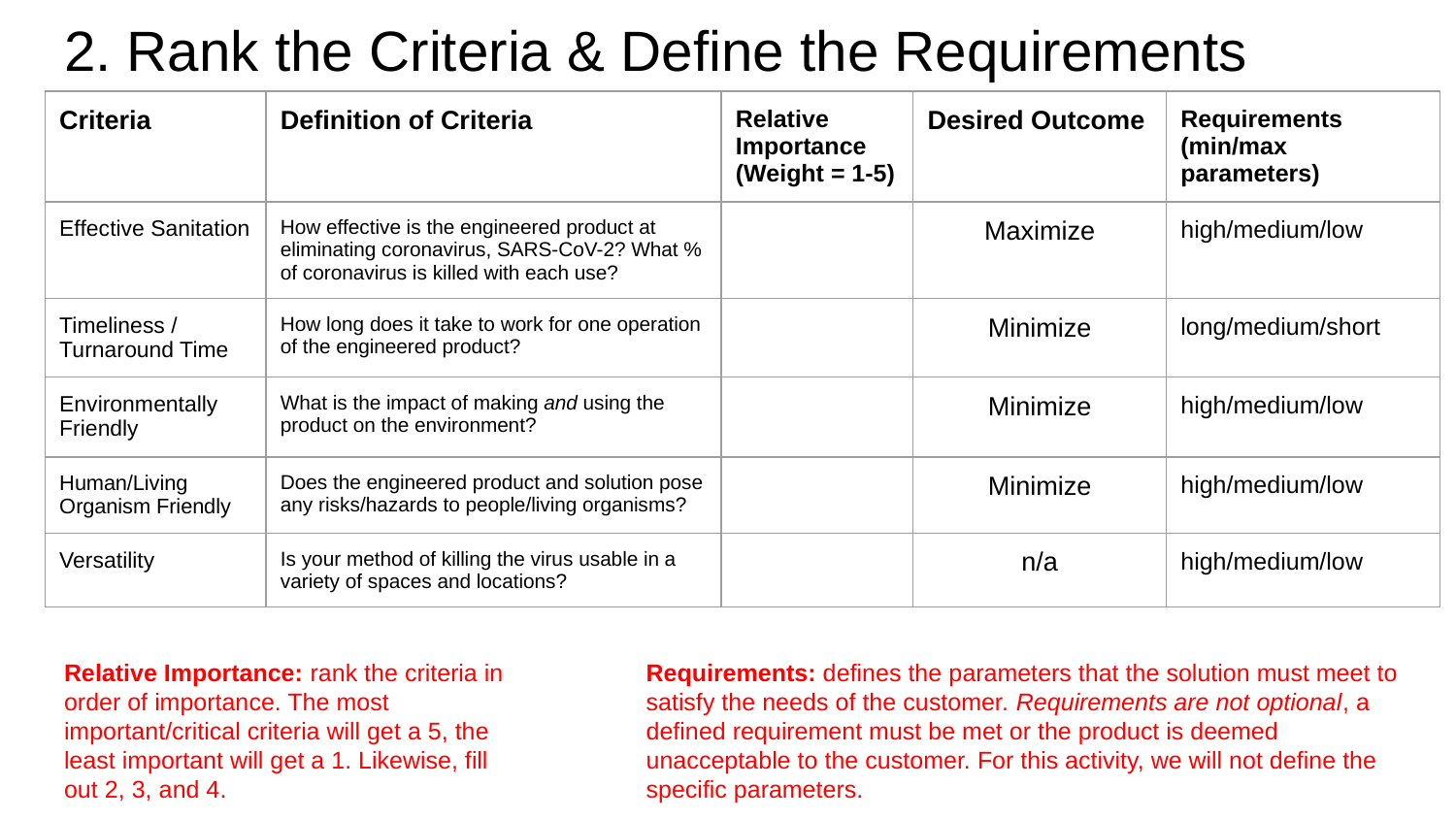

# 2. Rank the Criteria & Define the Requirements
| Criteria | Definition of Criteria | Relative Importance (Weight = 1-5) | Desired Outcome | Requirements (min/max parameters) |
| --- | --- | --- | --- | --- |
| Effective Sanitation | How effective is the engineered product at eliminating coronavirus, SARS-CoV-2? What % of coronavirus is killed with each use? |  | Maximize | high/medium/low |
| Timeliness / Turnaround Time | How long does it take to work for one operation of the engineered product? |  | Minimize | long/medium/short |
| Environmentally Friendly | What is the impact of making and using the product on the environment? |  | Minimize | high/medium/low |
| Human/Living Organism Friendly | Does the engineered product and solution pose any risks/hazards to people/living organisms? |  | Minimize | high/medium/low |
| Versatility | Is your method of killing the virus usable in a variety of spaces and locations? |  | n/a | high/medium/low |
Relative Importance: rank the criteria in order of importance. The most important/critical criteria will get a 5, the least important will get a 1. Likewise, fill out 2, 3, and 4.
Requirements: defines the parameters that the solution must meet to satisfy the needs of the customer. Requirements are not optional, a defined requirement must be met or the product is deemed unacceptable to the customer. For this activity, we will not define the specific parameters.